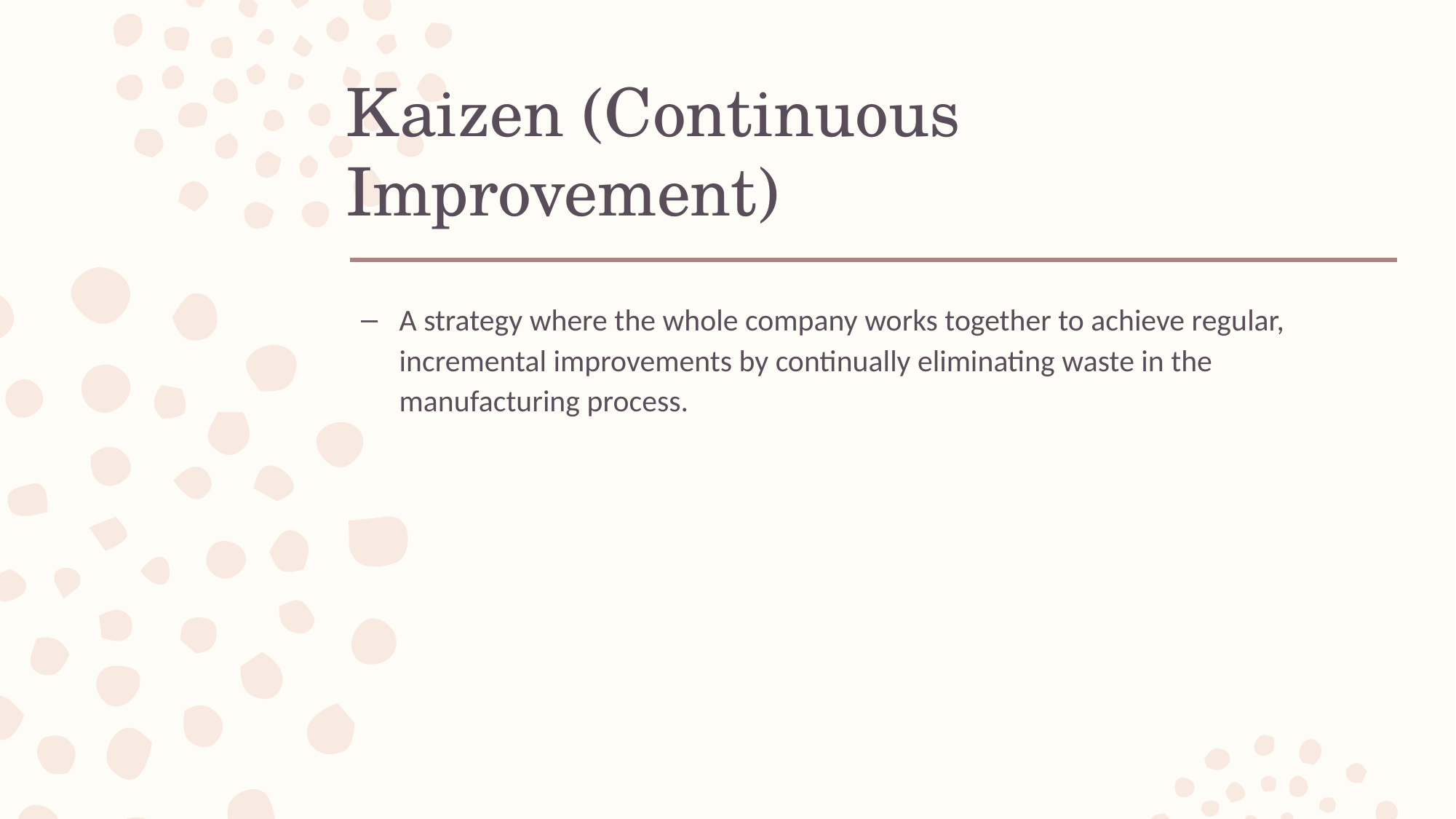

# Kaizen (Continuous Improvement)
A strategy where the whole company works together to achieve regular, incremental improvements by continually eliminating waste in the manufacturing process.